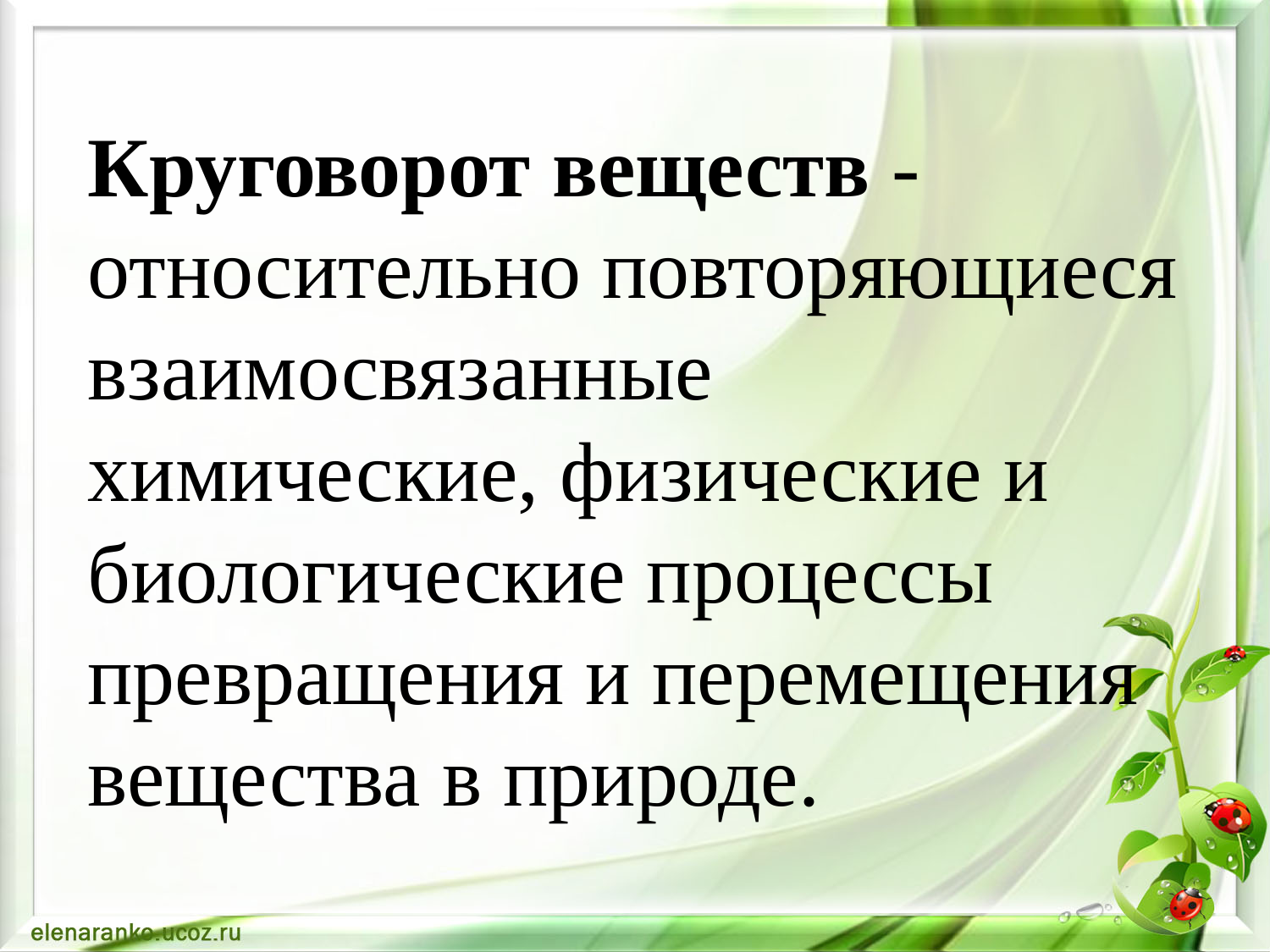

Круговорот веществ -  относительно повторяющиеся взаимосвязанные химические, физические и биологические процессы превращения и перемещения вещества в природе.